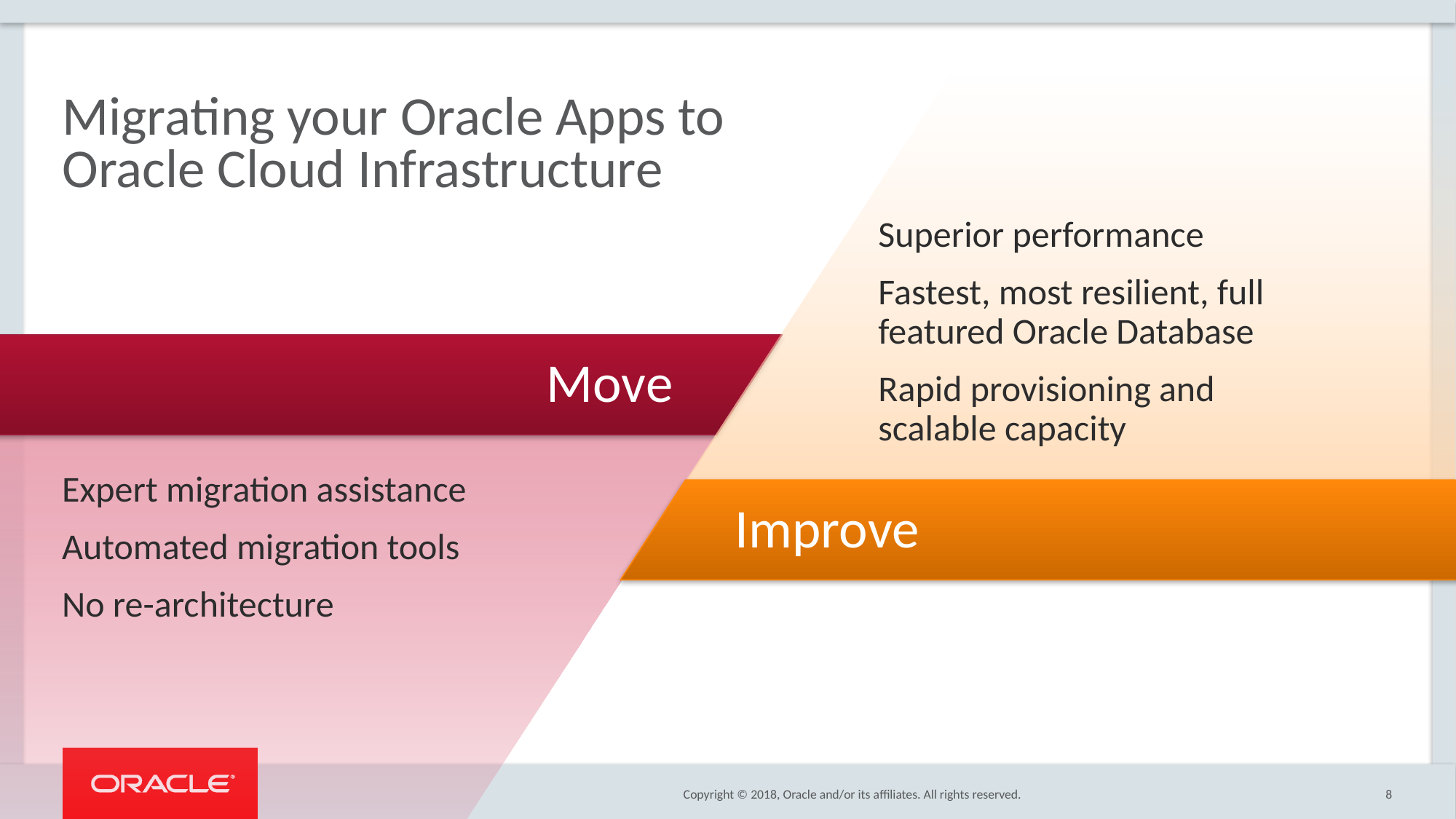

# Migrating your Oracle Apps to Oracle Cloud Infrastructure

Superior performance
Fastest, most resilient, full featured Oracle Database
Rapid provisioning and scalable capacity
Improve

Move
Expert migration assistance
Automated migration tools
No re-architecture
8